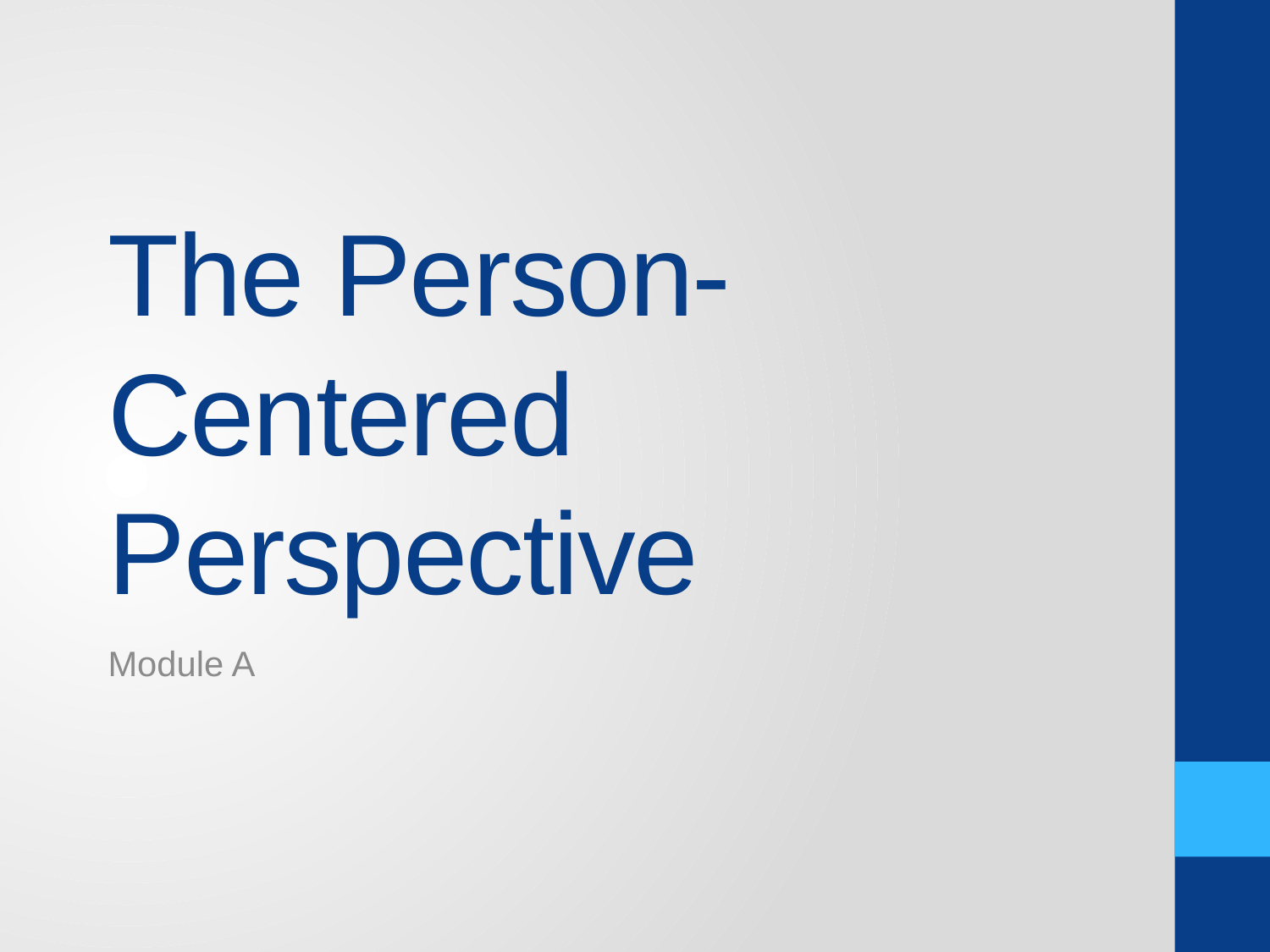

# The Person- Centered Perspective
Module A